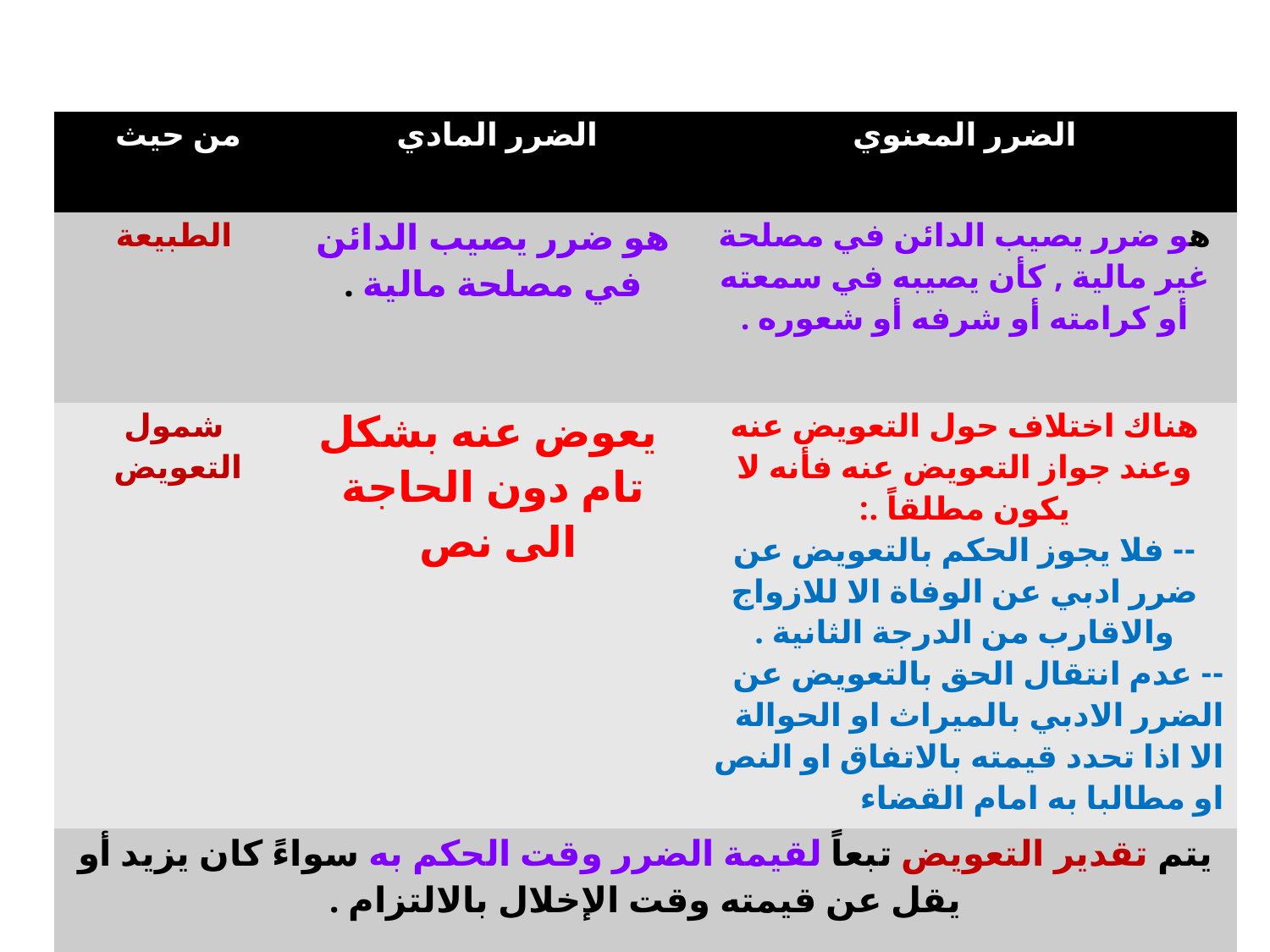

| من حيث | الضرر المادي | الضرر المعنوي |
| --- | --- | --- |
| الطبيعة | هو ضرر يصيب الدائن في مصلحة مالية . | هو ضرر يصيب الدائن في مصلحة غير مالية , كأن يصيبه في سمعته أو كرامته أو شرفه أو شعوره . |
| شمول التعويض | يعوض عنه بشكل تام دون الحاجة الى نص | هناك اختلاف حول التعويض عنه وعند جواز التعويض عنه فأنه لا يكون مطلقاً .: -- فلا يجوز الحكم بالتعويض عن ضرر ادبي عن الوفاة الا للازواج والاقارب من الدرجة الثانية . -- عدم انتقال الحق بالتعويض عن الضرر الادبي بالميراث او الحوالة الا اذا تحدد قيمته بالاتفاق او النص او مطالبا به امام القضاء |
| يتم تقدير التعويض تبعاً لقيمة الضرر وقت الحكم به سواءً كان يزيد أو يقل عن قيمته وقت الإخلال بالالتزام . |  |  |